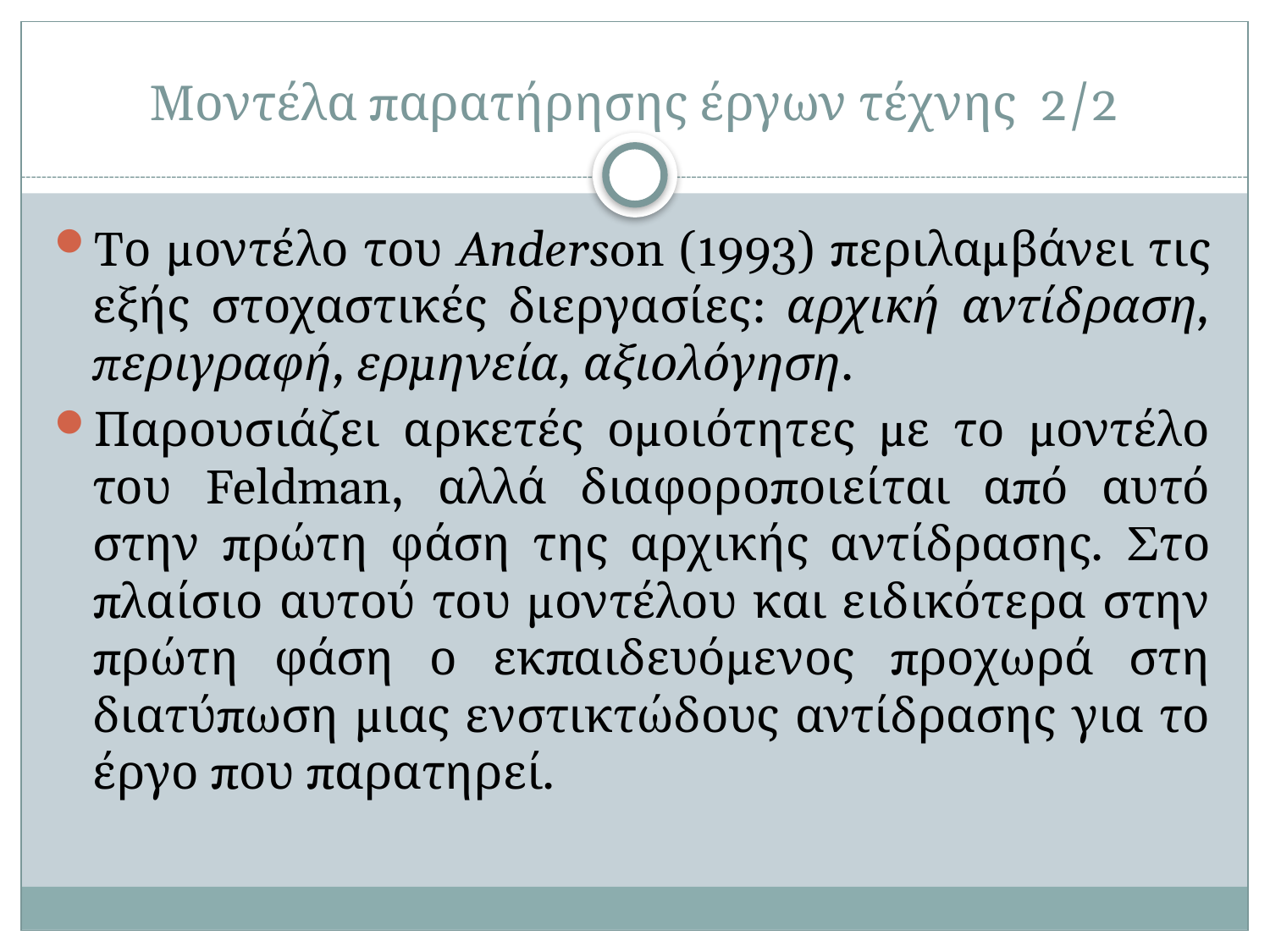

# Μοντέλα παρατήρησης έργων τέχνης  2/2
Το μοντέλο του Anderson (1993) περιλαμβάνει τις εξής στοχαστικές διεργασίες: αρχική αντίδραση, περιγραφή, ερμηνεία, αξιολόγηση.
Παρουσιάζει αρκετές ομοιότητες με το μοντέλο του Feldman, αλλά διαφοροποιείται από αυτό στην πρώτη φάση της αρχικής αντίδρασης. Στο πλαίσιο αυτού του μοντέλου και ειδικότερα στην πρώτη φάση ο εκπαιδευόμενος προχωρά στη διατύπωση μιας ενστικτώδους αντίδρασης για το έργο που παρατηρεί.